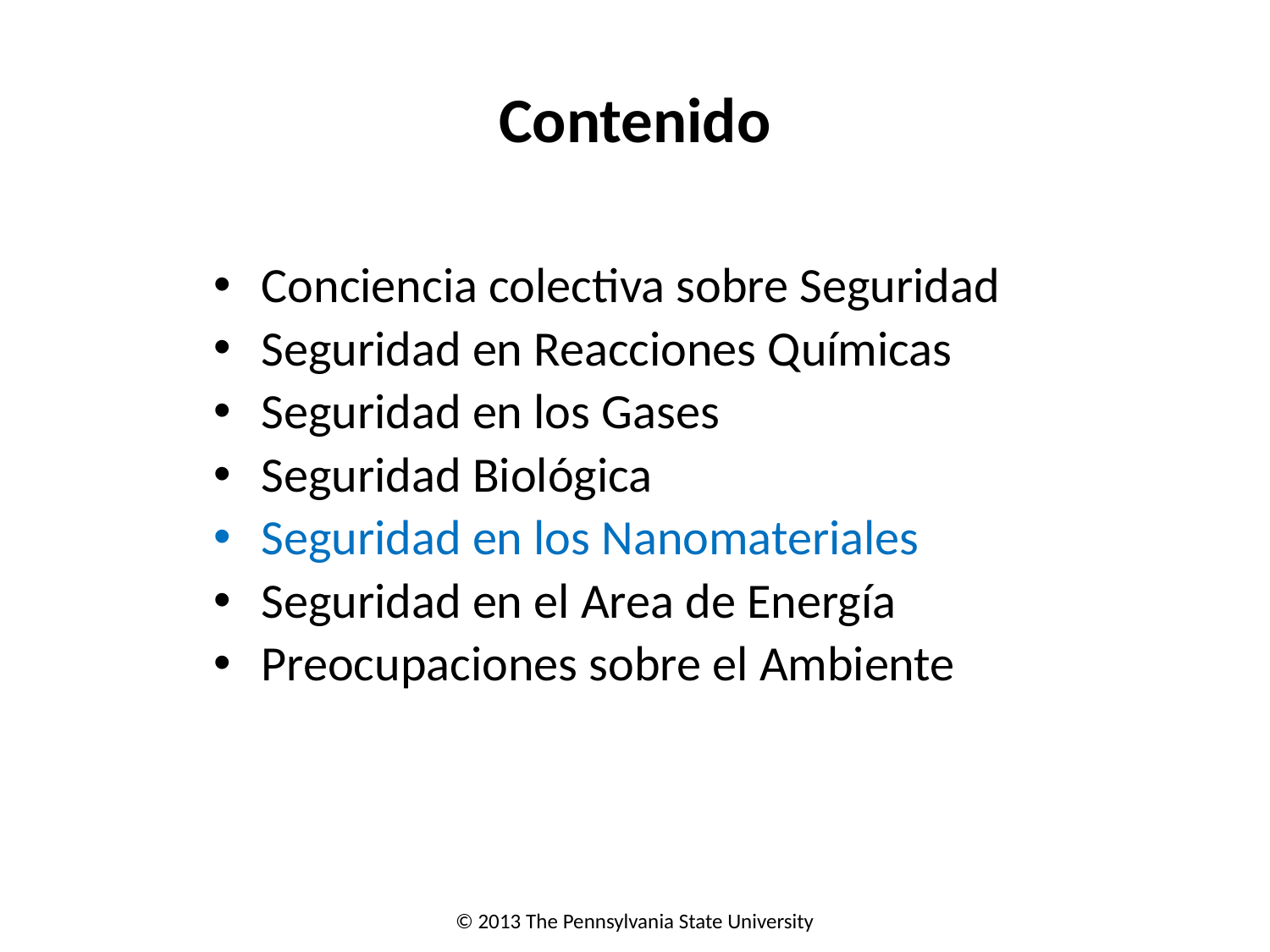

# Contenido
Conciencia colectiva sobre Seguridad
Seguridad en Reacciones Químicas
Seguridad en los Gases
Seguridad Biológica
Seguridad en los Nanomateriales
Seguridad en el Area de Energía
Preocupaciones sobre el Ambiente